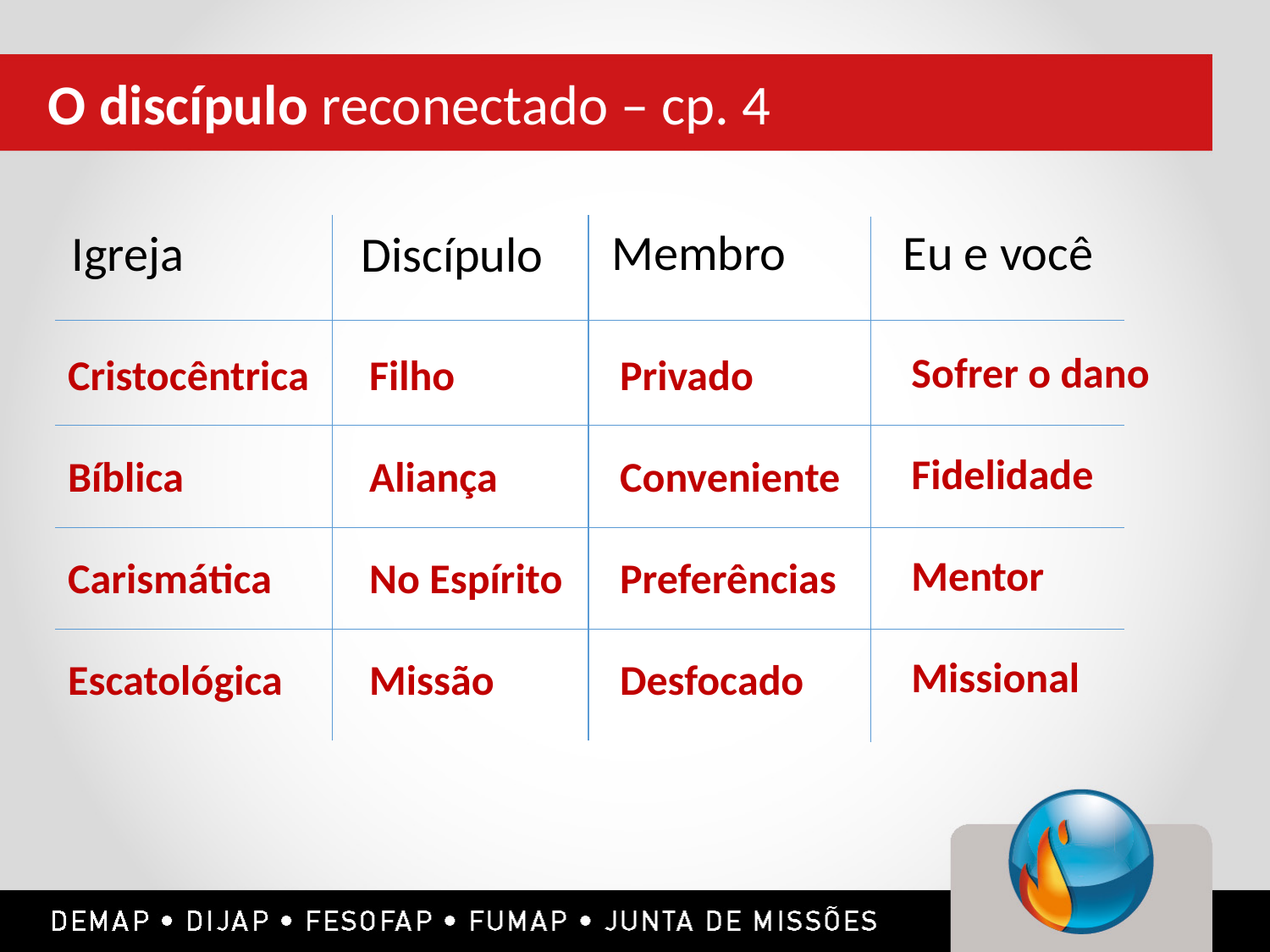

O discípulo reconectado – cp. 4
Eu e você
Membro
Igreja
Discípulo
Sofrer o dano

Fidelidade

Mentor

Missional
Cristocêntrica

Bíblica

Carismática

Escatológica
Filho

Aliança

No Espírito

Missão
Privado

Conveniente

Preferências

Desfocado